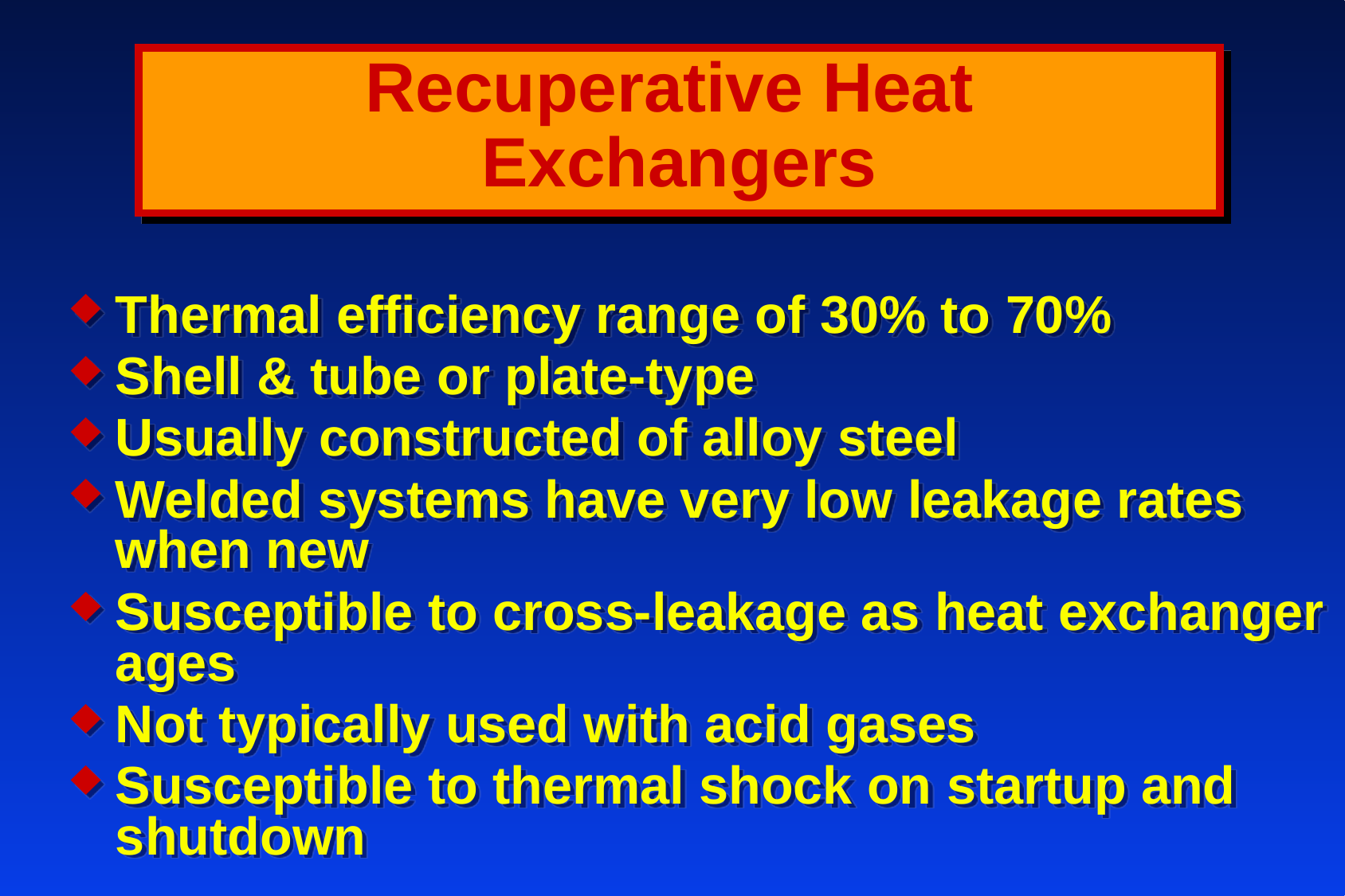

Recuperative Heat
Exchangers

Thermal efficiency range of 30% to 70%
Shell & tube or plate-type
Usually constructed of alloy steel
Welded systems have very low leakage rates when new
Susceptible to cross-leakage as heat exchanger ages
Not typically used with acid gases
Susceptible to thermal shock on startup and shutdown